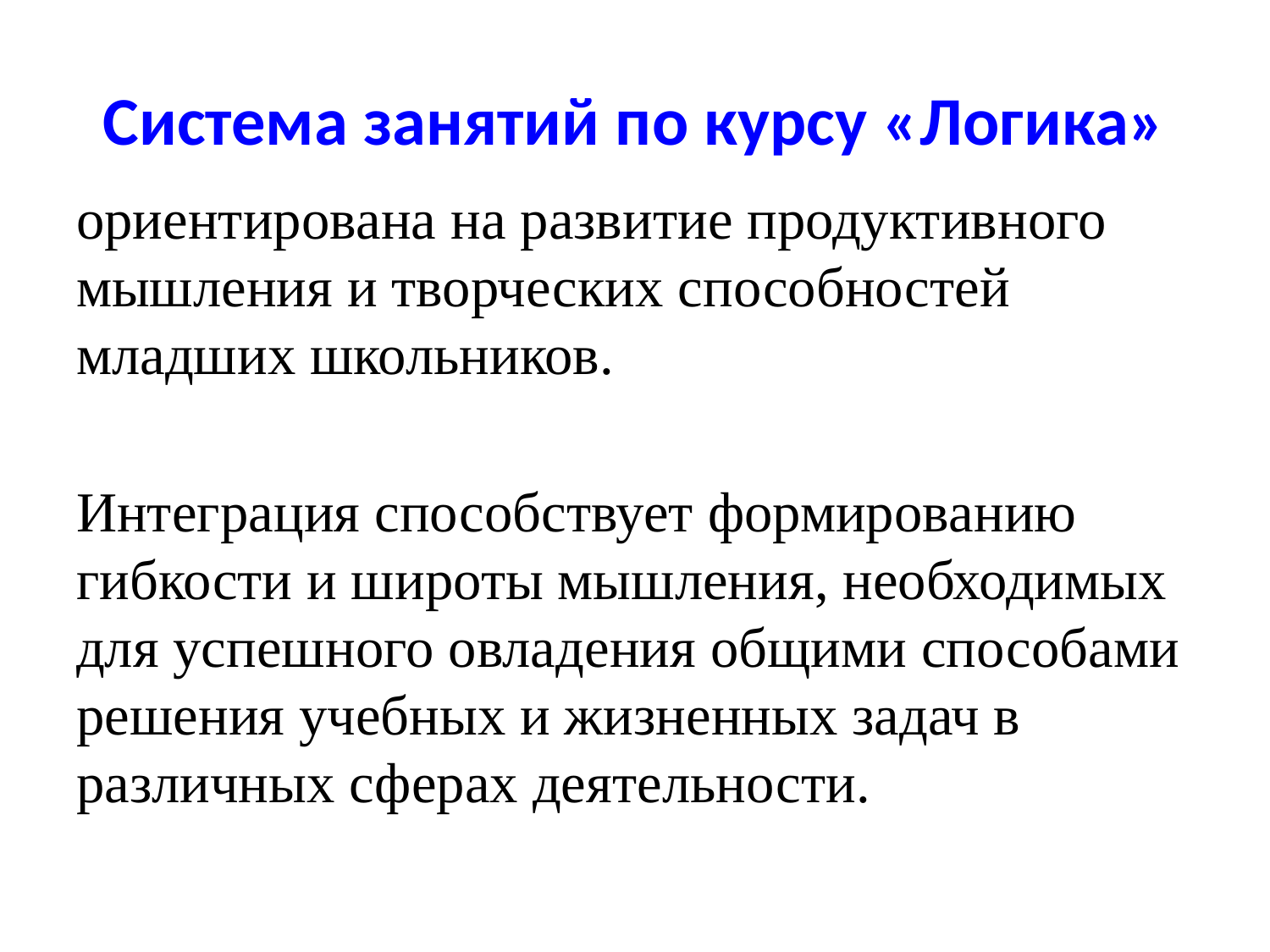

# Система занятий по курсу «Логика»
ориентирована на развитие продуктивного мышления и творческих способностей младших школьников.

Интеграция способствует формированию  гибкости и широты мышления, необходимых для успешного овладения общими способами решения учебных и жизненных задач в различных сферах деятельности.